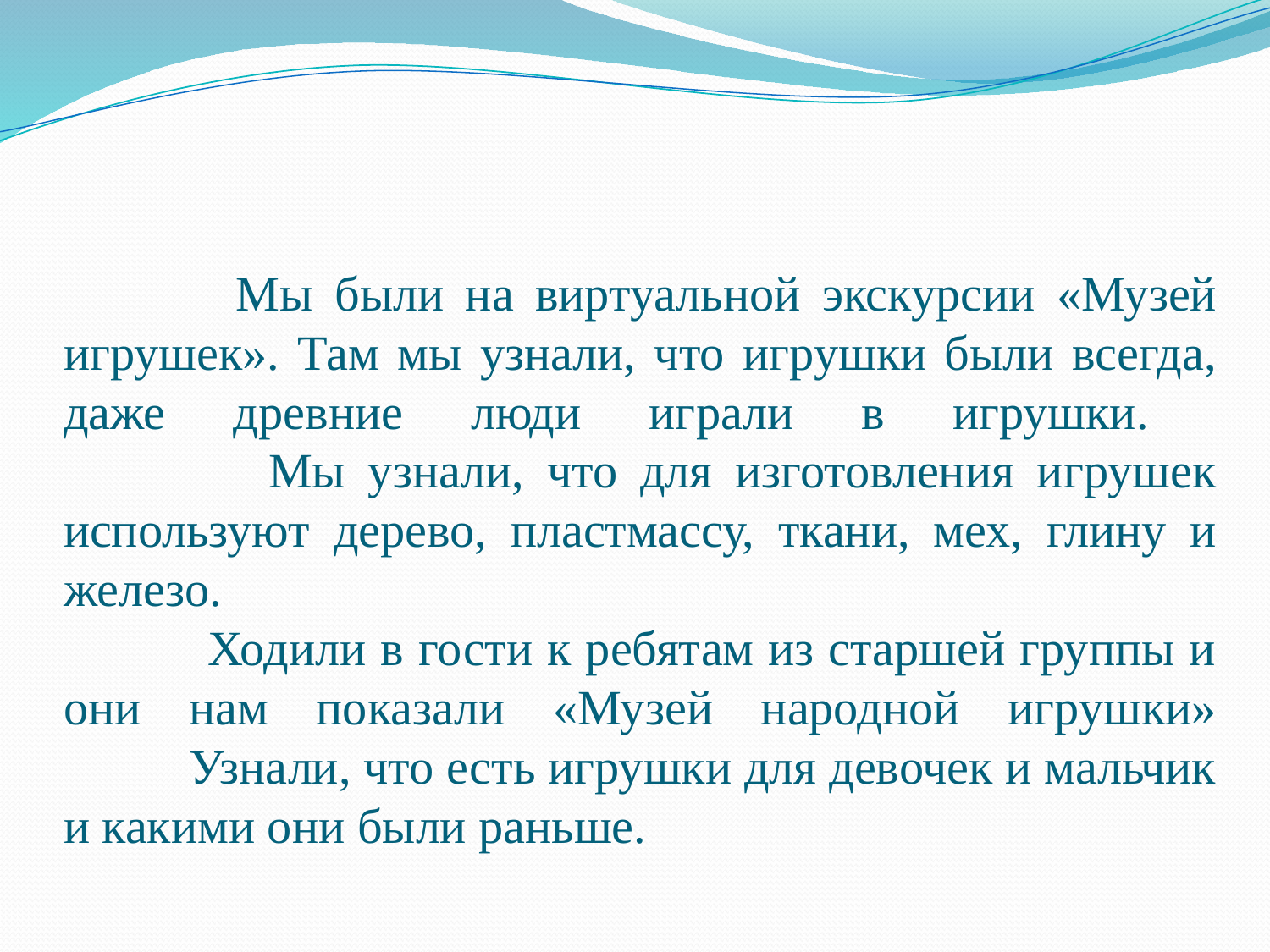

# Мы были на виртуальной экскурсии «Музей игрушек». Там мы узнали, что игрушки были всегда, даже древние люди играли в игрушки. Мы узнали, что для изготовления игрушек используют дерево, пластмассу, ткани, мех, глину и железо. Ходили в гости к ребятам из старшей группы и они нам показали «Музей народной игрушки» Узнали, что есть игрушки для девочек и мальчик и какими они были раньше.